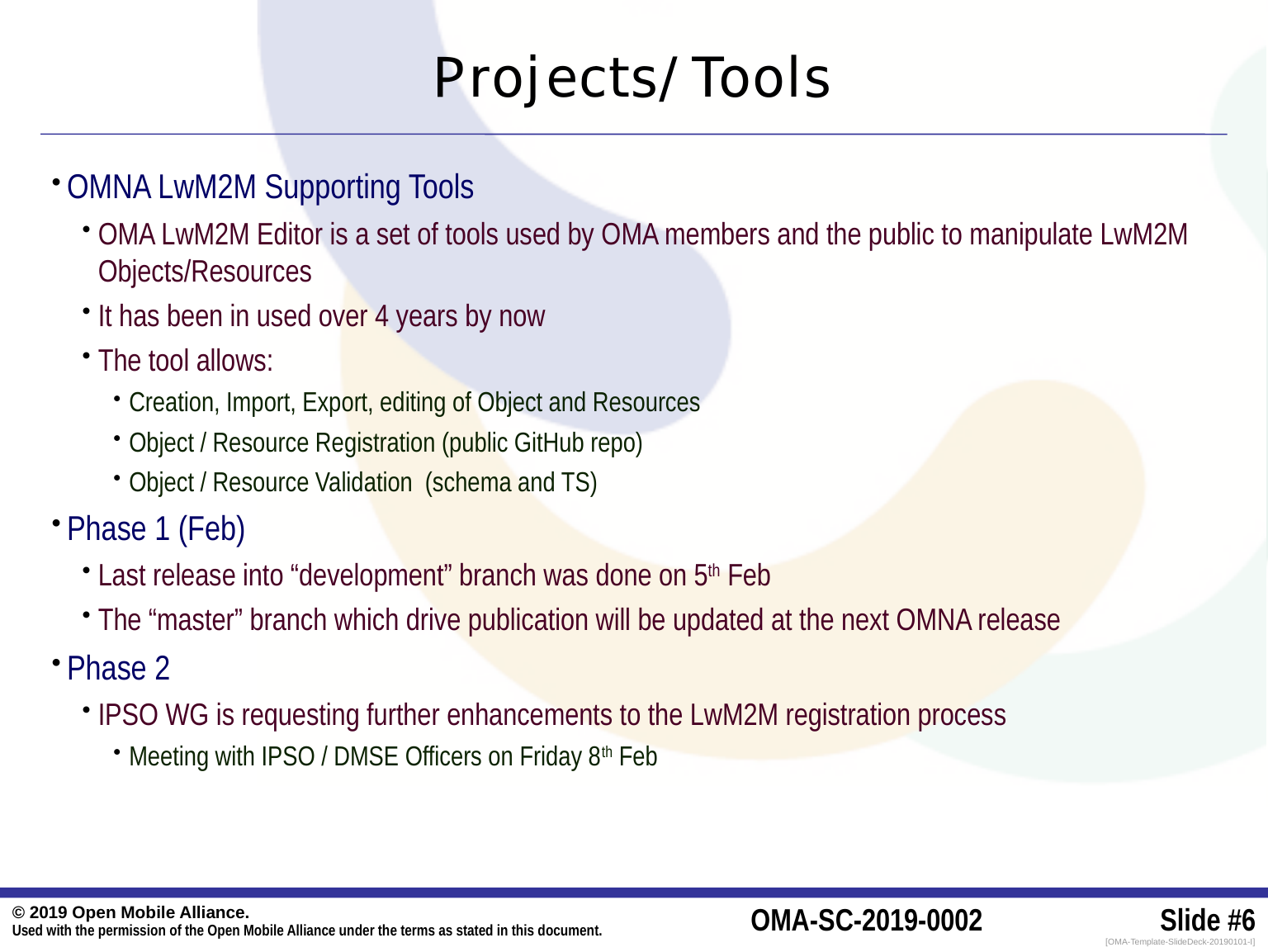

# Projects/Tools
OMNA LwM2M Supporting Tools
OMA LwM2M Editor is a set of tools used by OMA members and the public to manipulate LwM2M Objects/Resources
It has been in used over 4 years by now
The tool allows:
Creation, Import, Export, editing of Object and Resources
Object / Resource Registration (public GitHub repo)
Object / Resource Validation  (schema and TS)
Phase 1 (Feb)
Last release into “development” branch was done on 5th Feb
The “master” branch which drive publication will be updated at the next OMNA release
Phase 2
IPSO WG is requesting further enhancements to the LwM2M registration process
Meeting with IPSO / DMSE Officers on Friday 8th Feb